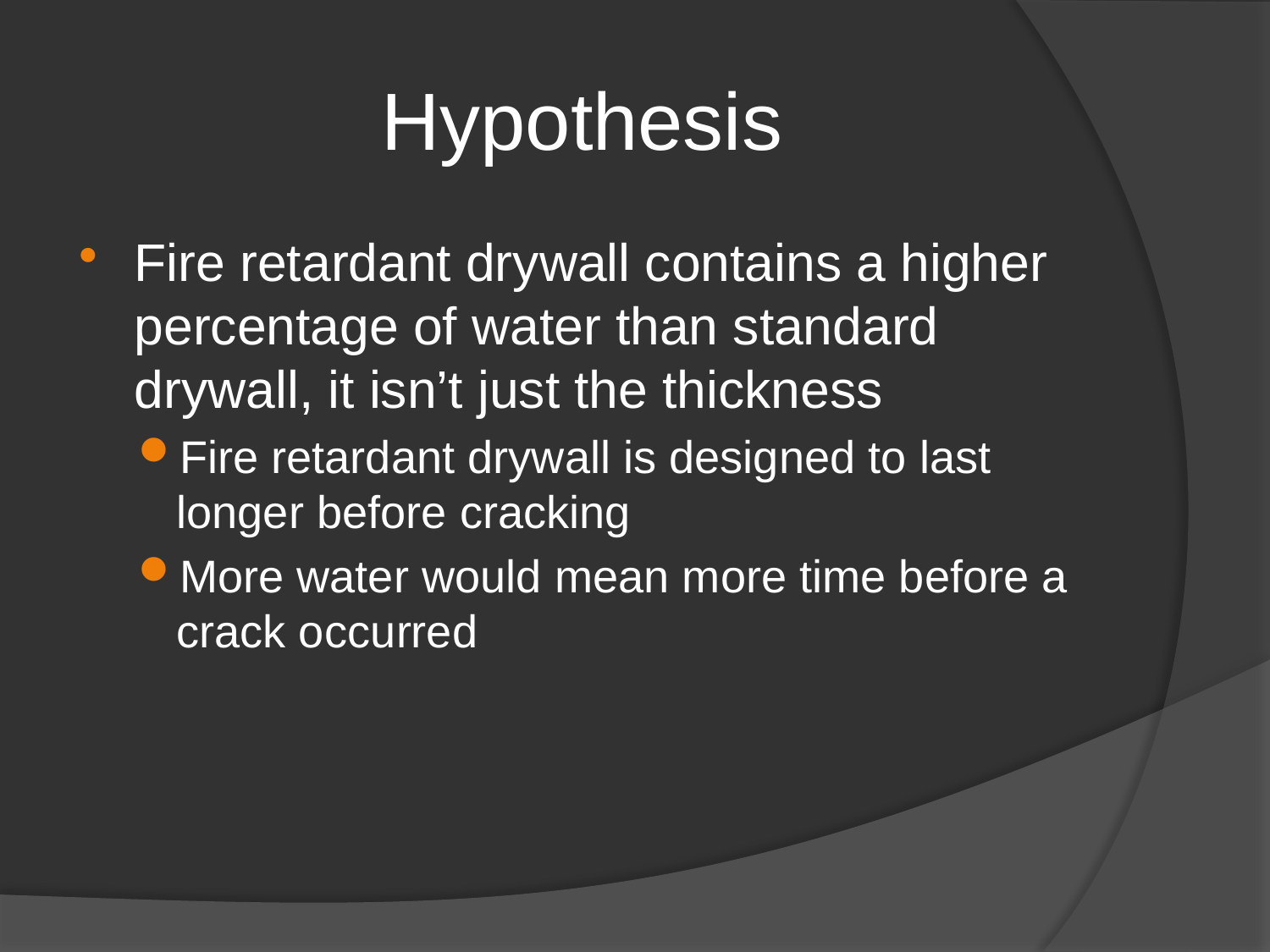

# Hypothesis
Fire retardant drywall contains a higher percentage of water than standard drywall, it isn’t just the thickness
Fire retardant drywall is designed to last longer before cracking
More water would mean more time before a crack occurred